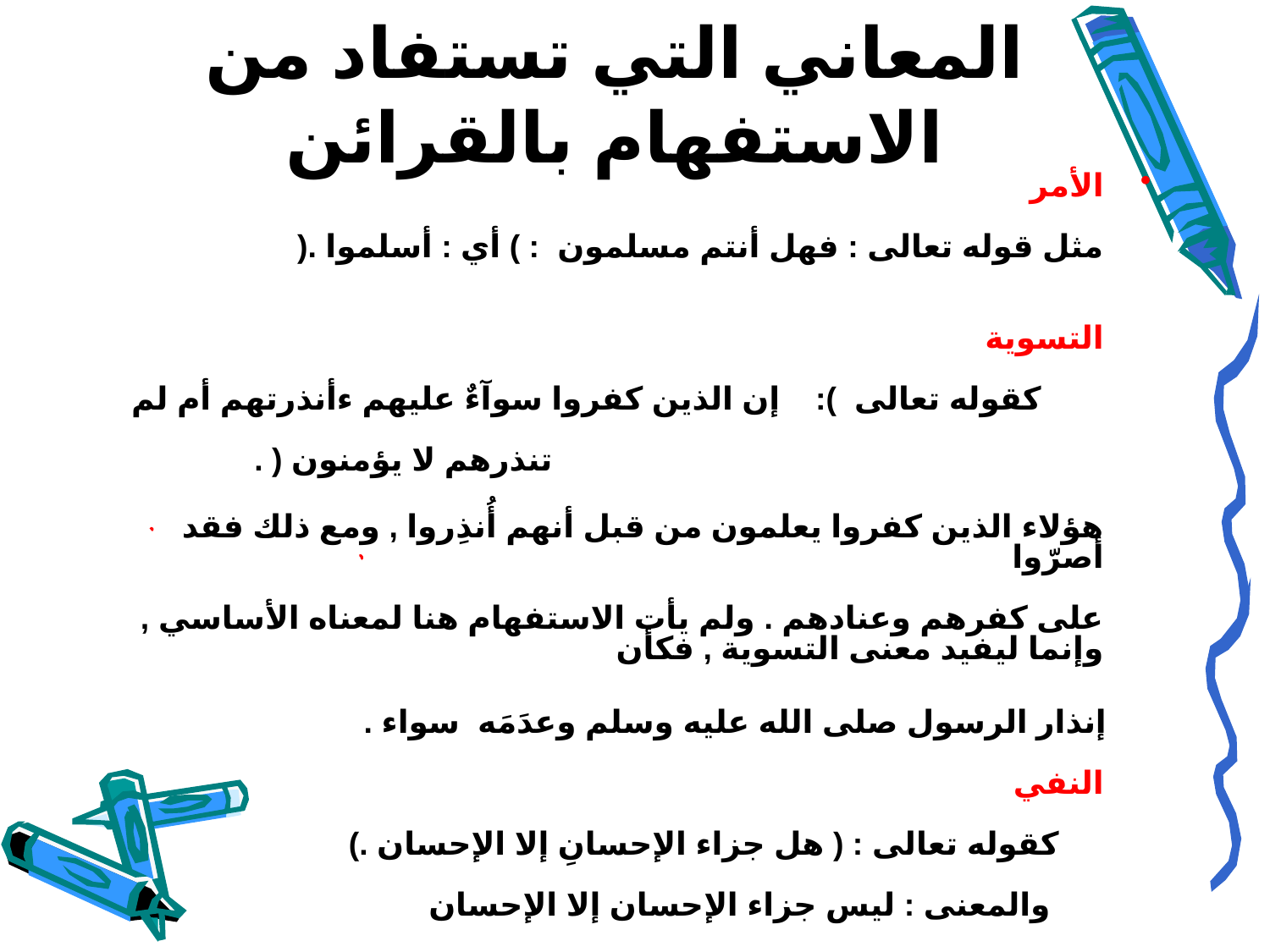

# المعاني التي تستفاد من الاستفهام بالقرائن
الأمر
مثل قوله تعالى : فهل أنتم مسلمون  : ) أي : أسلموا .(
التسوية
       كقوله تعالى  ):    إن الذين كفروا سوآءٌ عليهم ءأنذرتهم أم لم
                                                              تنذرهم لا يؤمنون ( .
هؤلاء الذين كفروا يعلمون من قبل أنهم أُنذِروا , ومع ذلك فقد أصرّوا
على كفرهم وعنادهم . ولم يأت الاستفهام هنا لمعناه الأساسي , وإنما ليفيد معنى التسوية , فكأن

     إنذار الرسول صلى الله عليه وسلم وعدَمَه  سواء .
النفي
     كقوله تعالى : ( هل جزاء الإحسانِ إلا الإحسان .)
      والمعنى : ليس جزاء الإحسان إلا الإحسان